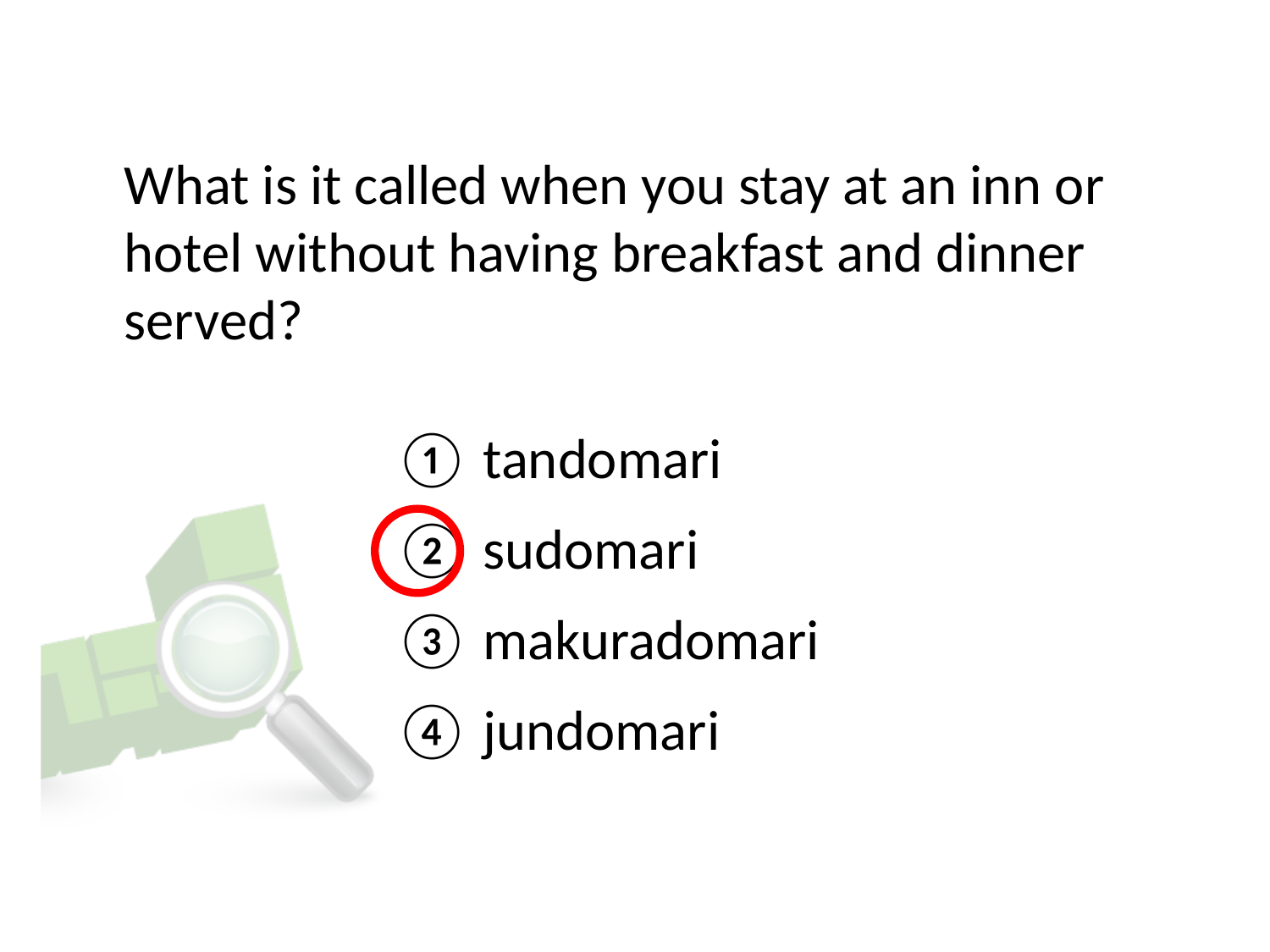

# What is it called when you stay at an inn or hotel without having breakfast and dinner served?
① tandomari
② sudomari
③ makuradomari
④ jundomari